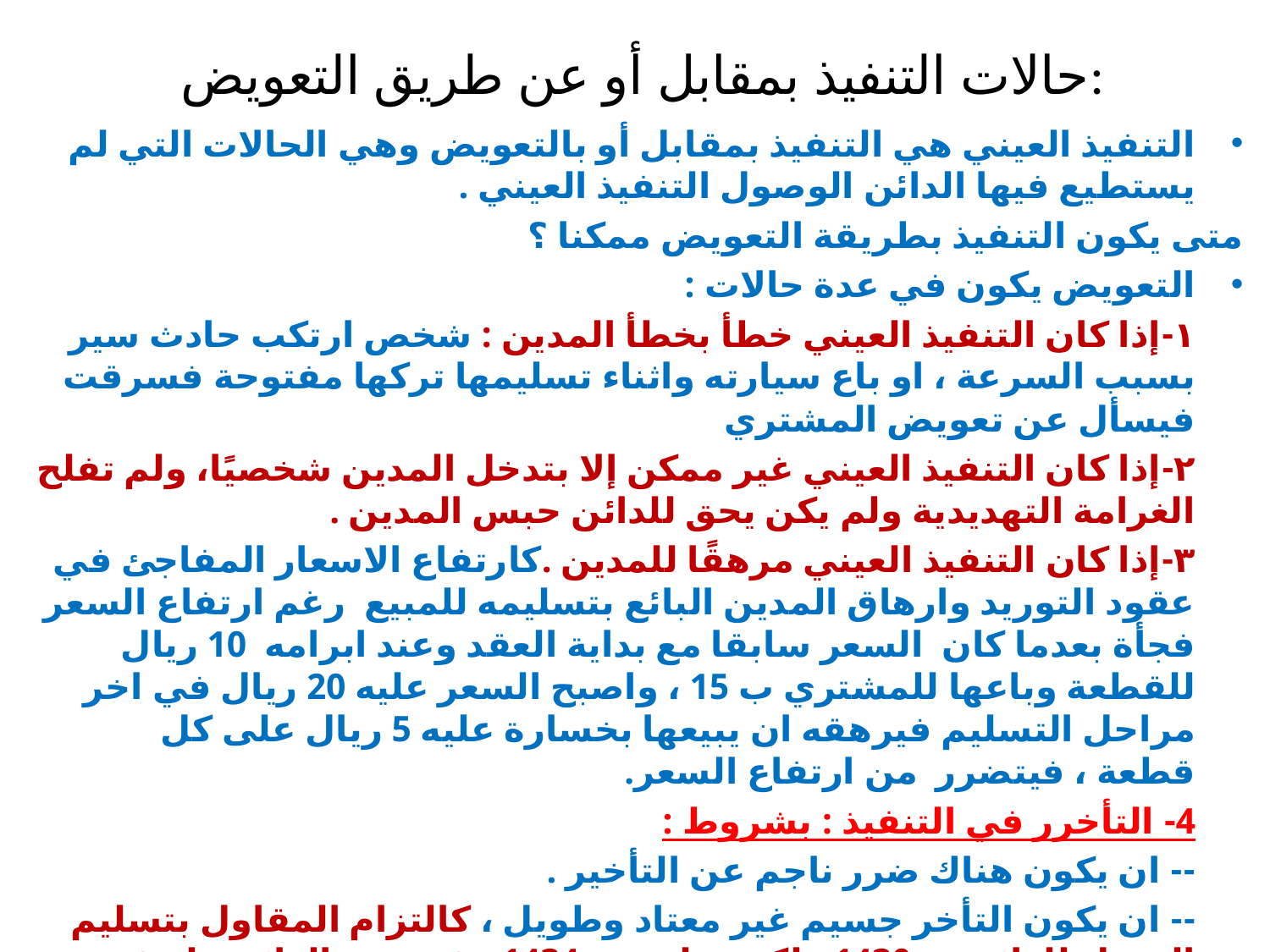

# حالات التنفيذ بمقابل أو عن طريق التعويض:
التنفيذ العيني هي التنفيذ بمقابل أو بالتعويض وهي الحالات التي لم يستطيع فيها الدائن الوصول التنفيذ العيني .
متى يكون التنفيذ بطريقة التعويض ممكنا ؟
التعويض يكون في عدة حالات :
١-إذا كان التنفيذ العيني خطأ بخطأ المدين : شخص ارتكب حادث سير بسبب السرعة ، او باع سيارته واثناء تسليمها تركها مفتوحة فسرقت فيسأل عن تعويض المشتري
٢-إذا كان التنفيذ العيني غير ممكن إلا بتدخل المدين شخصيًا، ولم تفلح الغرامة التهديدية ولم يكن يحق للدائن حبس المدين .
٣-إذا كان التنفيذ العيني مرهقًا للمدين .كارتفاع الاسعار المفاجئ في عقود التوريد وارهاق المدين البائع بتسليمه للمبيع  رغم ارتفاع السعر فجأة بعدما كان  السعر سابقا مع بداية العقد وعند ابرامه  10 ريال للقطعة وباعها للمشتري ب 15 ، واصبح السعر عليه 20 ريال في اخر مراحل التسليم فيرهقه ان يبيعها بخسارة عليه 5 ريال على كل قطعة ، فيتضرر  من ارتفاع السعر.
4- التأخرر في التنفيذ : بشروط :
-- ان يكون هناك ضرر ناجم عن التأخير .
-- ان يكون التأخر جسيم غير معتاد وطويل ، كالتزام المقاول بتسليم المنزل للدائن ب 1430 ولكن سلمه ب 1434 ، فيتضرر الدائن وله فسخ العقد مع التعويض ، او من باع لاخر العاب لموسم العيد وتاخر في تسليمها الى ان انتهى الموسم فيترتب عليه تعويض بسبب التاخير.